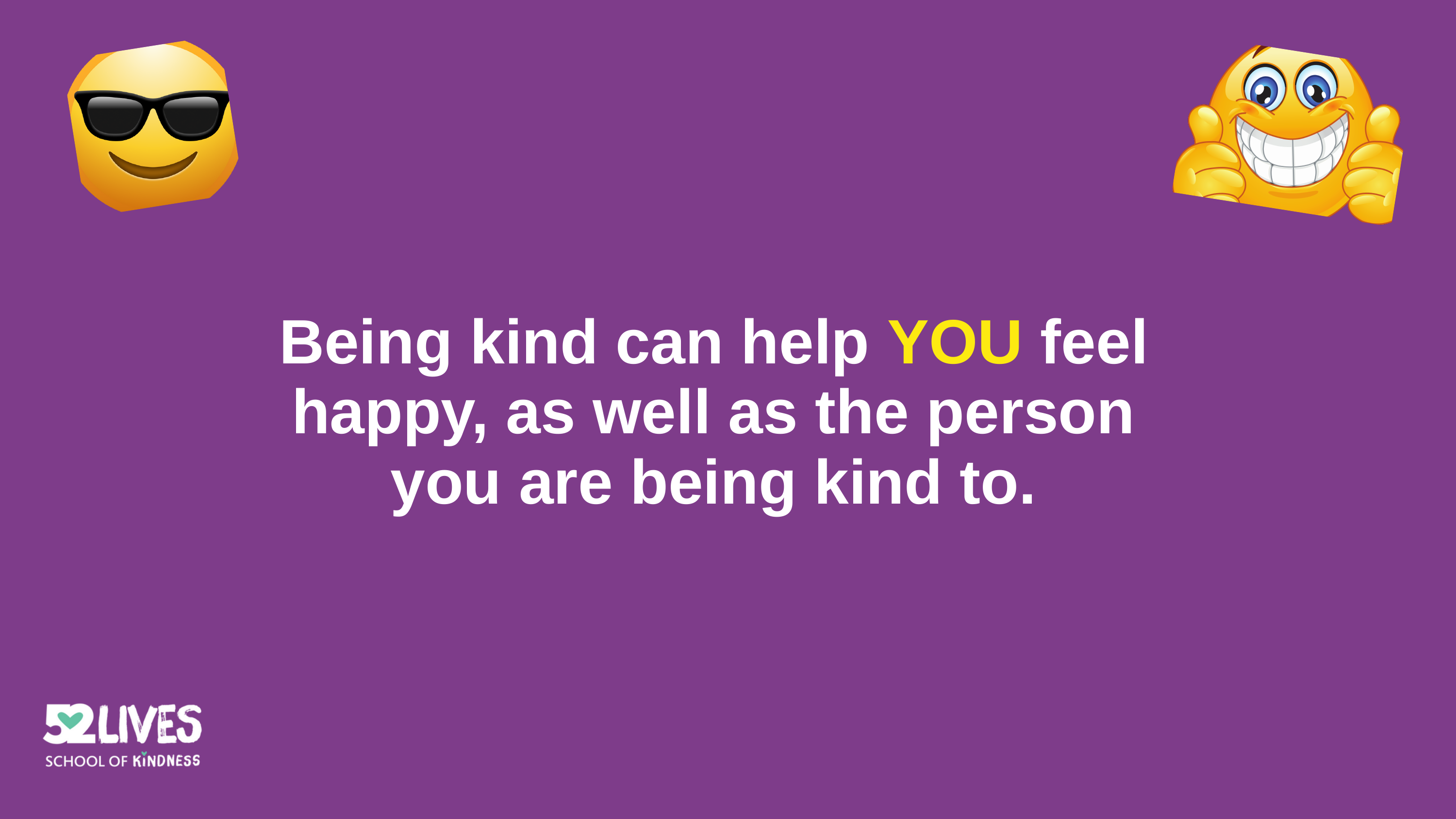

Being kind can help YOU feel happy, as well as the person you are being kind to.